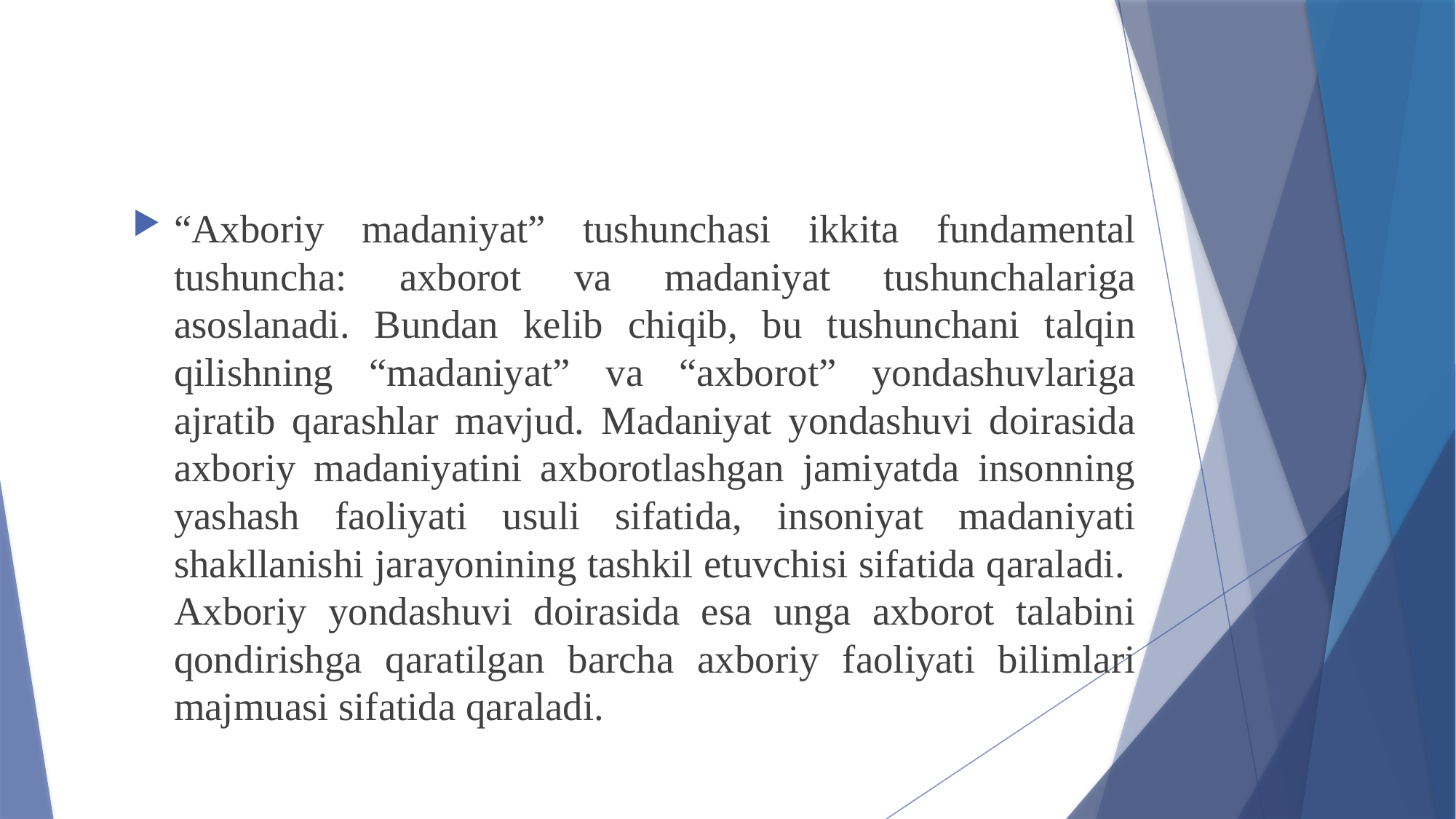

“Axboriy madaniyat” tushunchasi ikkita fundamеntal tushuncha: axborot va madaniyat tushunchalariga asoslanadi. Bundan kеlib chiqib, bu tushunchani talqin qilishning “madaniyat” va “axborot” yondashuvlariga ajratib qarashlar mavjud. Madaniyat yondashuvi doirasida axboriy madaniyatini axborotlashgan jamiyatda insonning yashash faoliyati usuli sifatida, insoniyat madaniyati shakllanishi jarayonining tashkil etuvchisi sifatida qaraladi.  Axboriy yondashuvi doirasida esa unga axborot talabini qondirishga qaratilgan barcha axboriy faoliyati bilimlari majmuasi sifatida qaraladi.